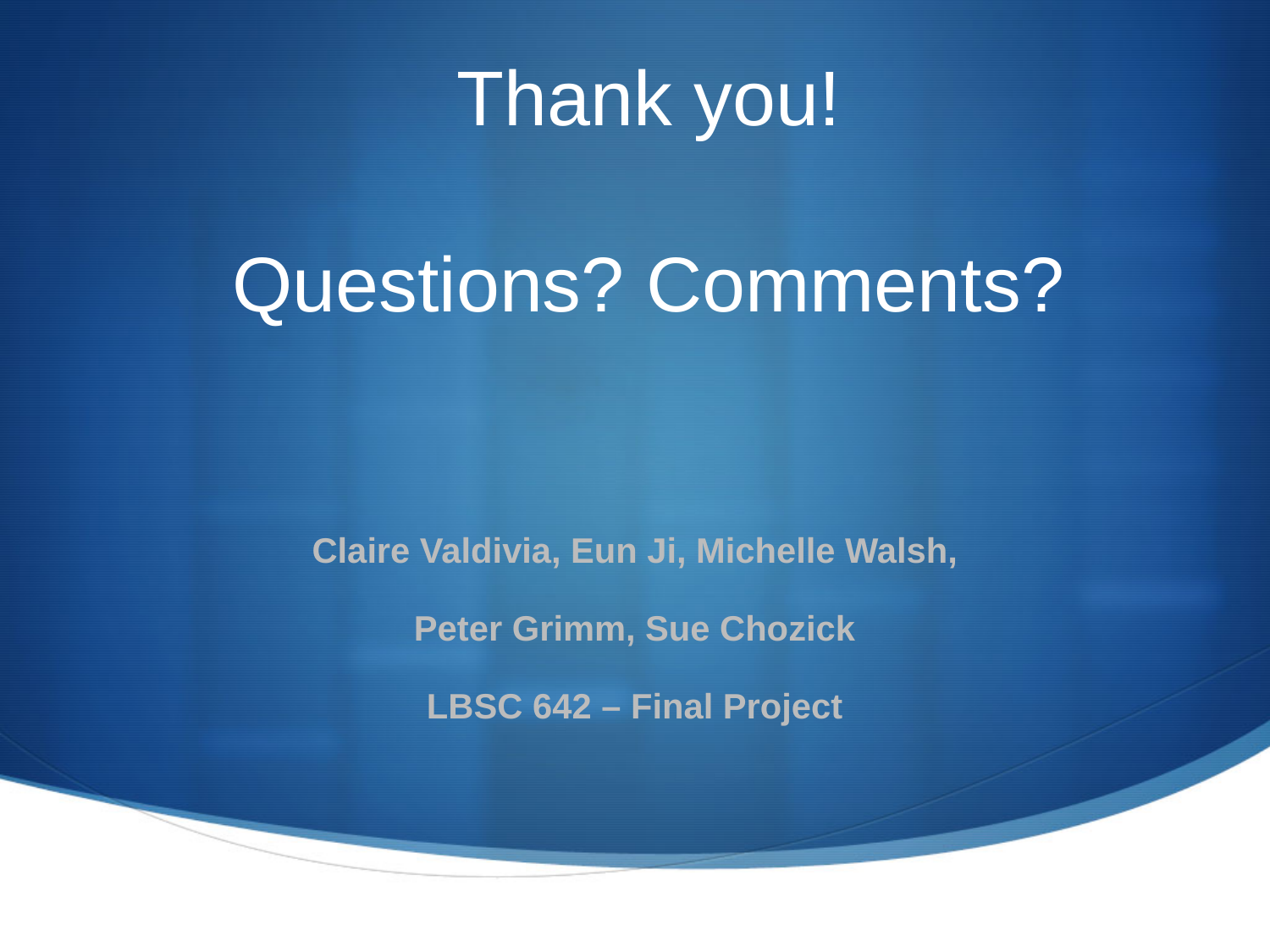

Thank you!

Questions? Comments?

Claire Valdivia, Eun Ji, Michelle Walsh,
Peter Grimm, Sue Chozick
LBSC 642 – Final Project